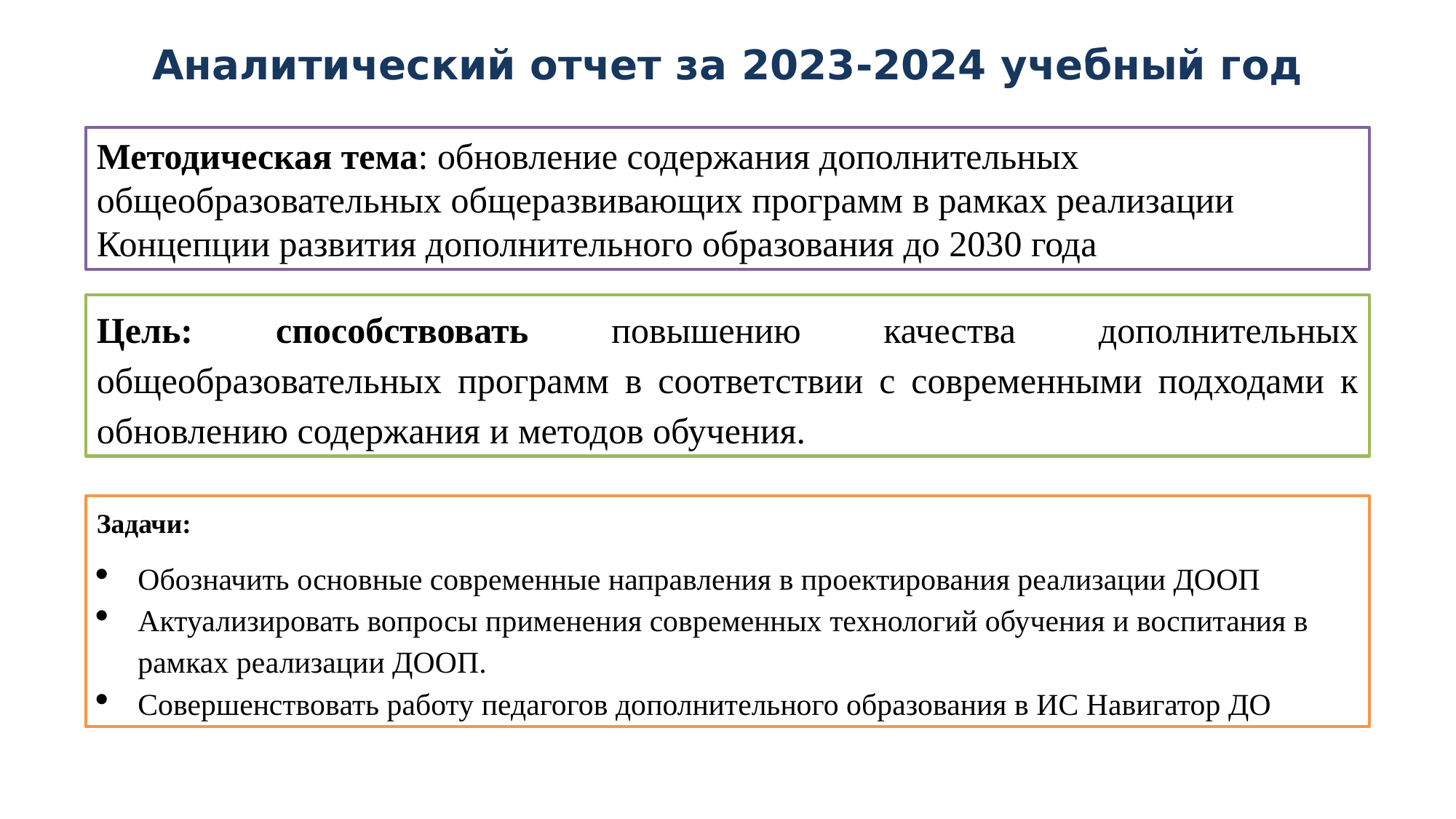

# Аналитический отчет за 2023-2024 учебный год
Методическая тема: обновление содержания дополнительных общеобразовательных общеразвивающих программ в рамках реализации Концепции развития дополнительного образования до 2030 года
Цель: способствовать повышению качества дополнительных общеобразовательных программ в соответствии с современными подходами к обновлению содержания и методов обучения.

Задачи:
Обозначить основные современные направления в проектирования реализации ДООП
Актуализировать вопросы применения современных технологий обучения и воспитания в рамках реализации ДООП.
Совершенствовать работу педагогов дополнительного образования в ИС Навигатор ДО